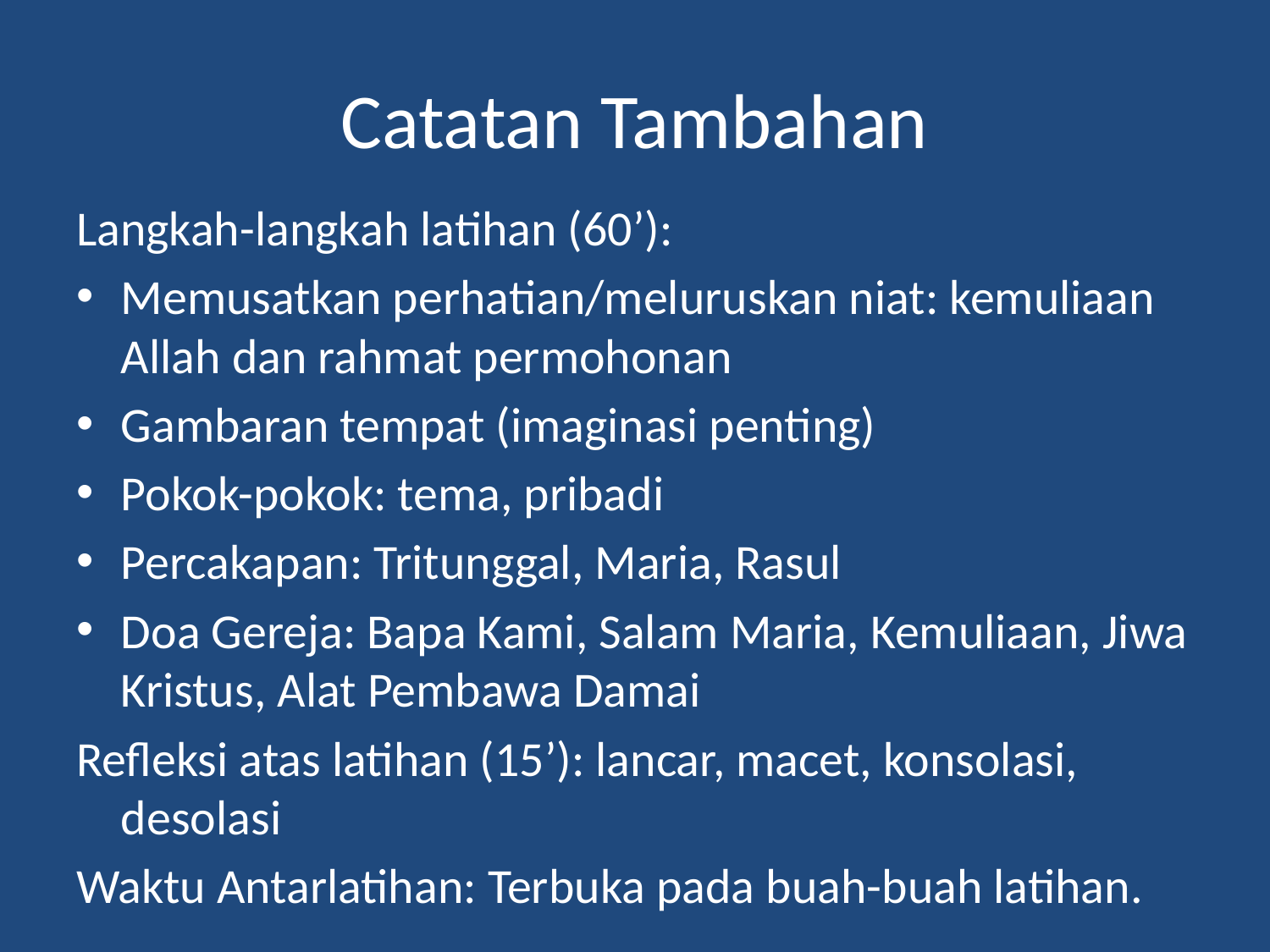

# Catatan Tambahan
Langkah-langkah latihan (60’):
Memusatkan perhatian/meluruskan niat: kemuliaan Allah dan rahmat permohonan
Gambaran tempat (imaginasi penting)
Pokok-pokok: tema, pribadi
Percakapan: Tritunggal, Maria, Rasul
Doa Gereja: Bapa Kami, Salam Maria, Kemuliaan, Jiwa Kristus, Alat Pembawa Damai
Refleksi atas latihan (15’): lancar, macet, konsolasi, desolasi
Waktu Antarlatihan: Terbuka pada buah-buah latihan.